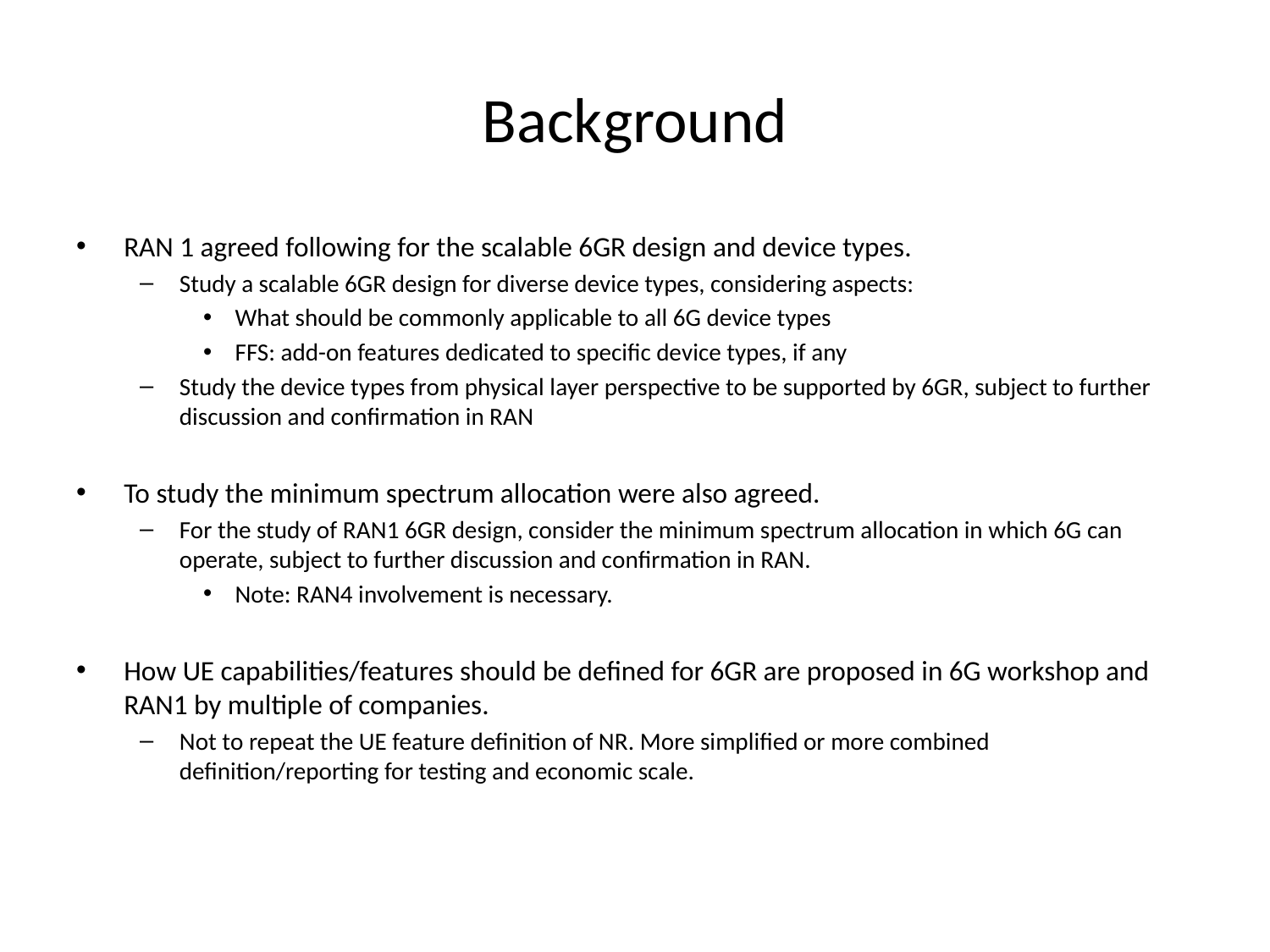

# Background
RAN 1 agreed following for the scalable 6GR design and device types.
Study a scalable 6GR design for diverse device types, considering aspects:
What should be commonly applicable to all 6G device types
FFS: add-on features dedicated to specific device types, if any
Study the device types from physical layer perspective to be supported by 6GR, subject to further discussion and confirmation in RAN

To study the minimum spectrum allocation were also agreed.
For the study of RAN1 6GR design, consider the minimum spectrum allocation in which 6G can operate, subject to further discussion and confirmation in RAN.
Note: RAN4 involvement is necessary.

How UE capabilities/features should be defined for 6GR are proposed in 6G workshop and RAN1 by multiple of companies.
Not to repeat the UE feature definition of NR. More simplified or more combined definition/reporting for testing and economic scale.